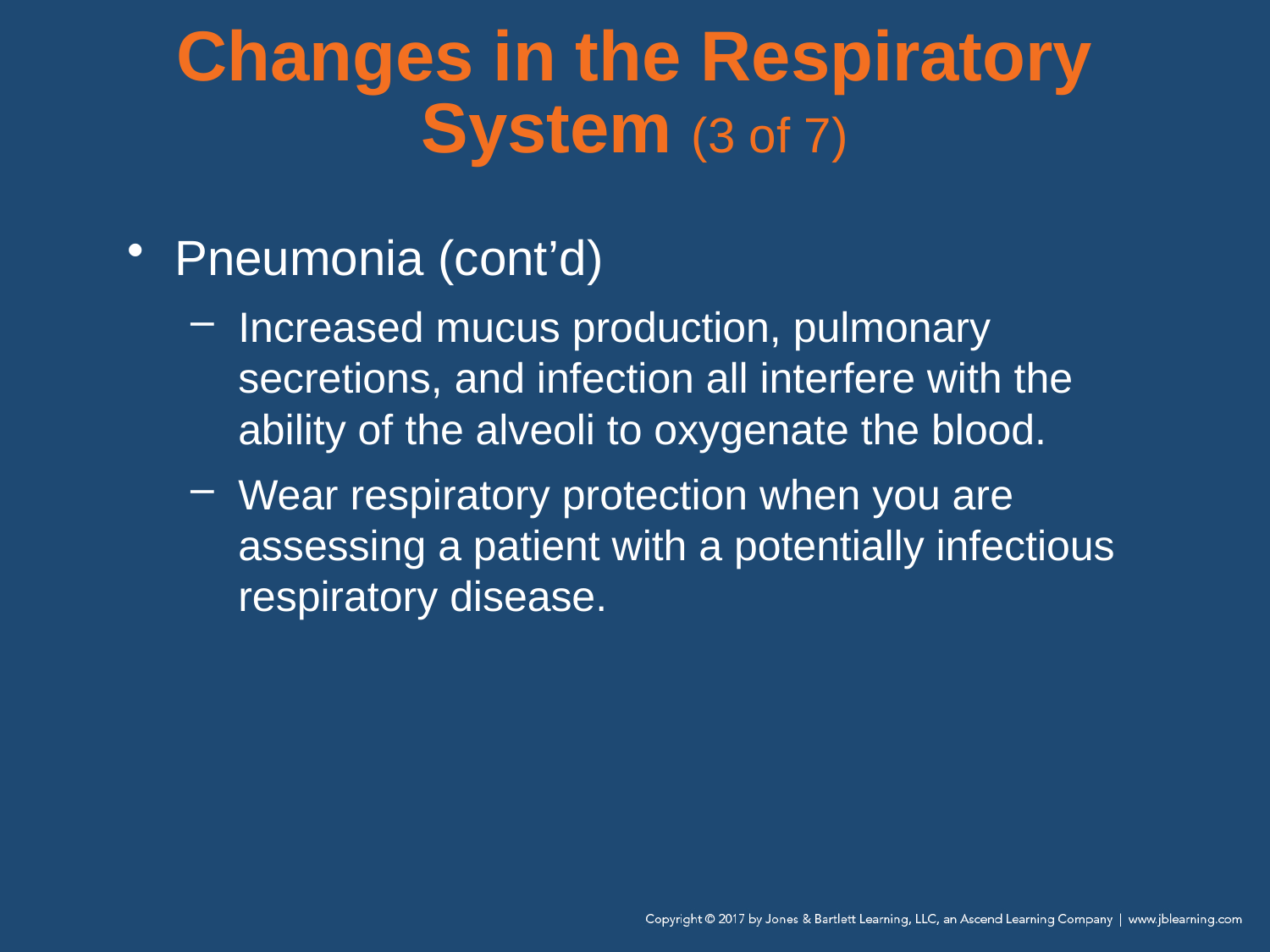

# Changes in the Respiratory System (3 of 7)
Pneumonia (cont’d)
Increased mucus production, pulmonary secretions, and infection all interfere with the ability of the alveoli to oxygenate the blood.
Wear respiratory protection when you are assessing a patient with a potentially infectious respiratory disease.